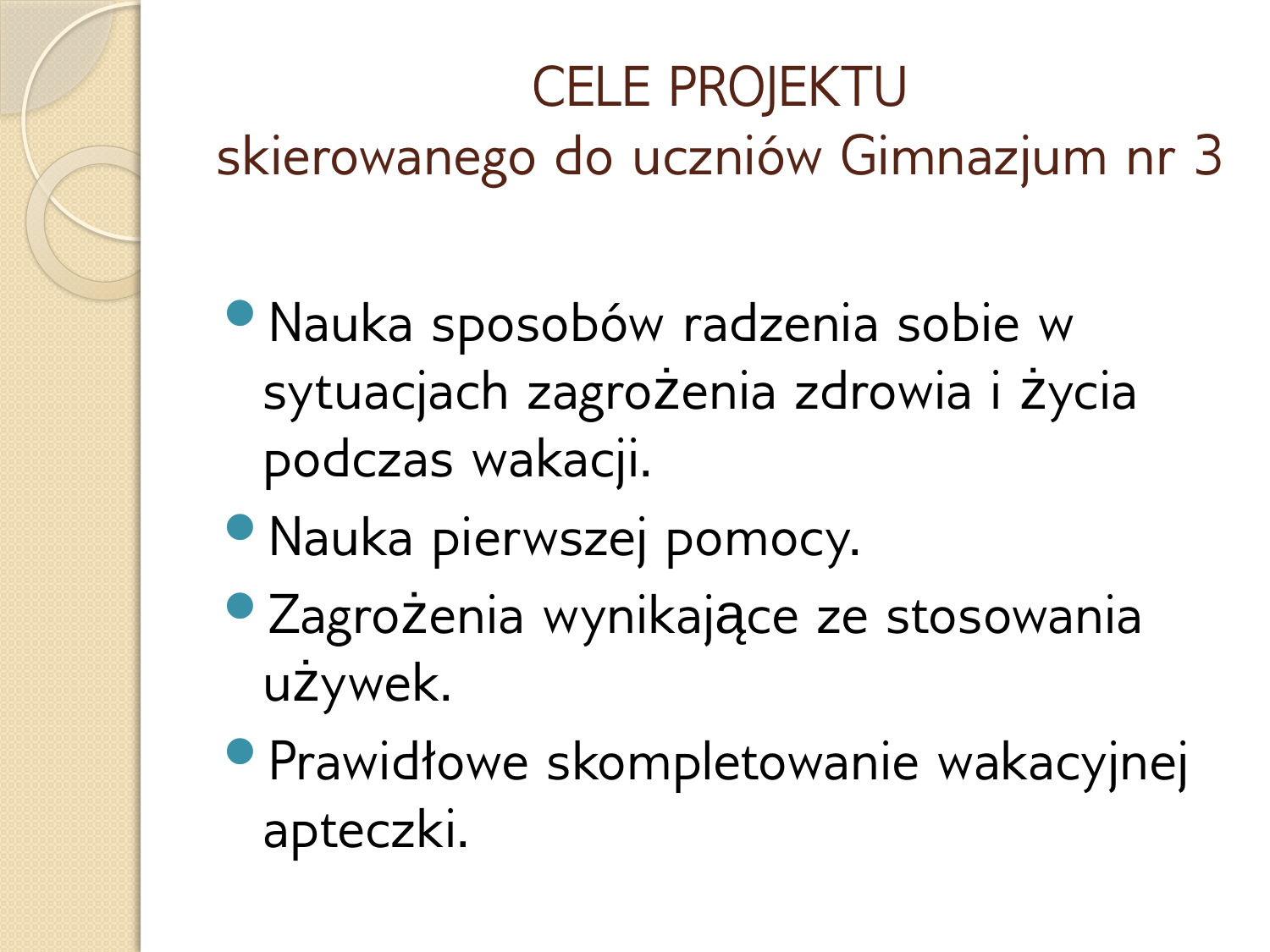

# CELE PROJEKTU skierowanego do uczniów Gimnazjum nr 3

Nauka sposobów radzenia sobie w sytuacjach zagrożenia zdrowia i życia podczas wakacji.
Nauka pierwszej pomocy.
Zagrożenia wynikające ze stosowania używek.
Prawidłowe skompletowanie wakacyjnej apteczki.